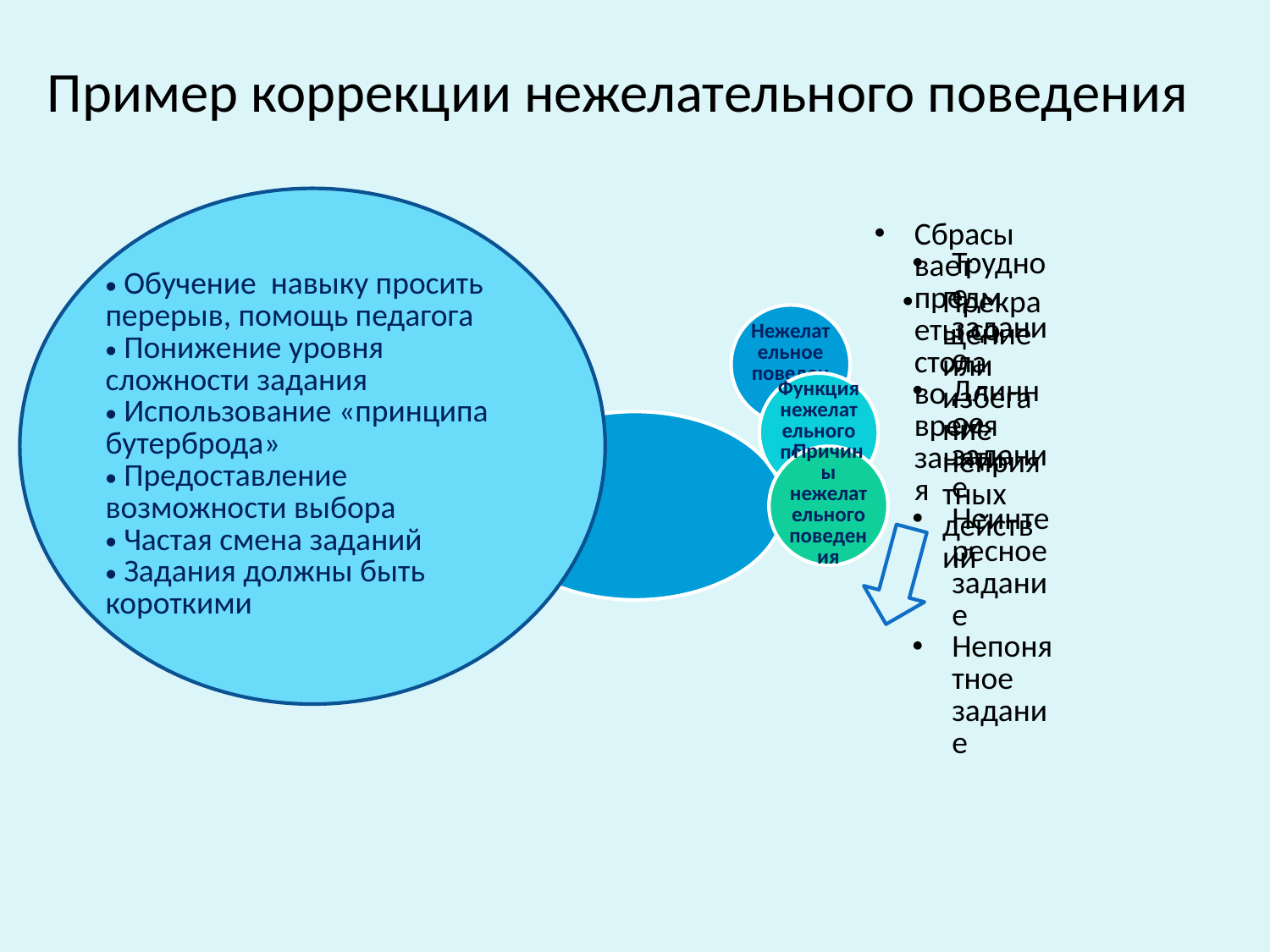

# Пример коррекции нежелательного поведения
Непонятное задание
 Обучение  навыку просить перерыв, помощь педагога
 Понижение уровня сложности задания
 Использование «принципа бутерброда»
 Предоставление возможности выбора
 Частая смена заданий
 Задания должны быть короткими